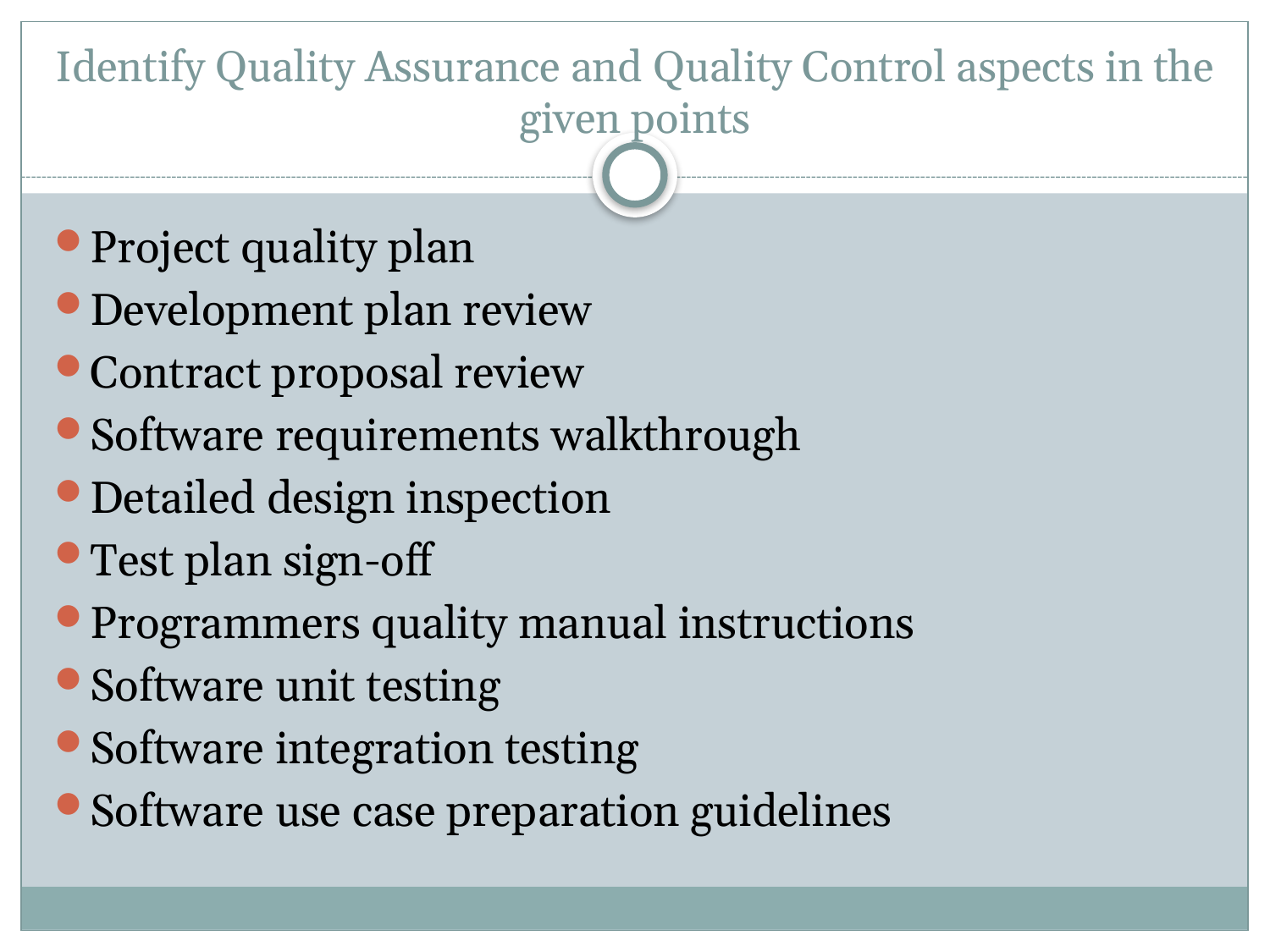

# Identify Quality Assurance and Quality Control aspects in the given points
Project quality plan
Development plan review
Contract proposal review
Software requirements walkthrough
Detailed design inspection
Test plan sign-off
Programmers quality manual instructions
Software unit testing
Software integration testing
Software use case preparation guidelines